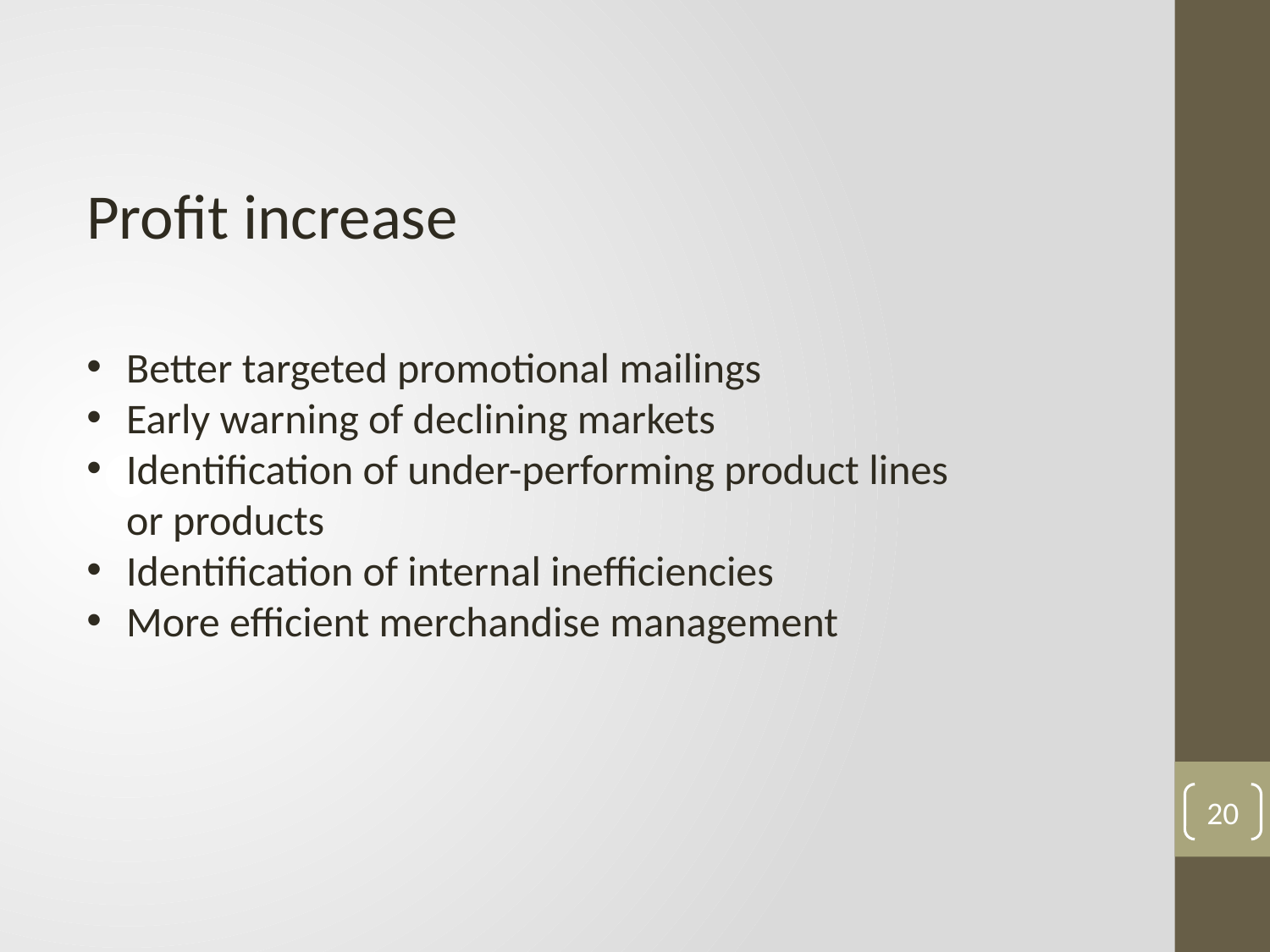

Profit increase

Better targeted promotional mailings
Early warning of declining markets
Identification of under-performing product lines or products
Identification of internal inefficiencies
More efficient merchandise management
20